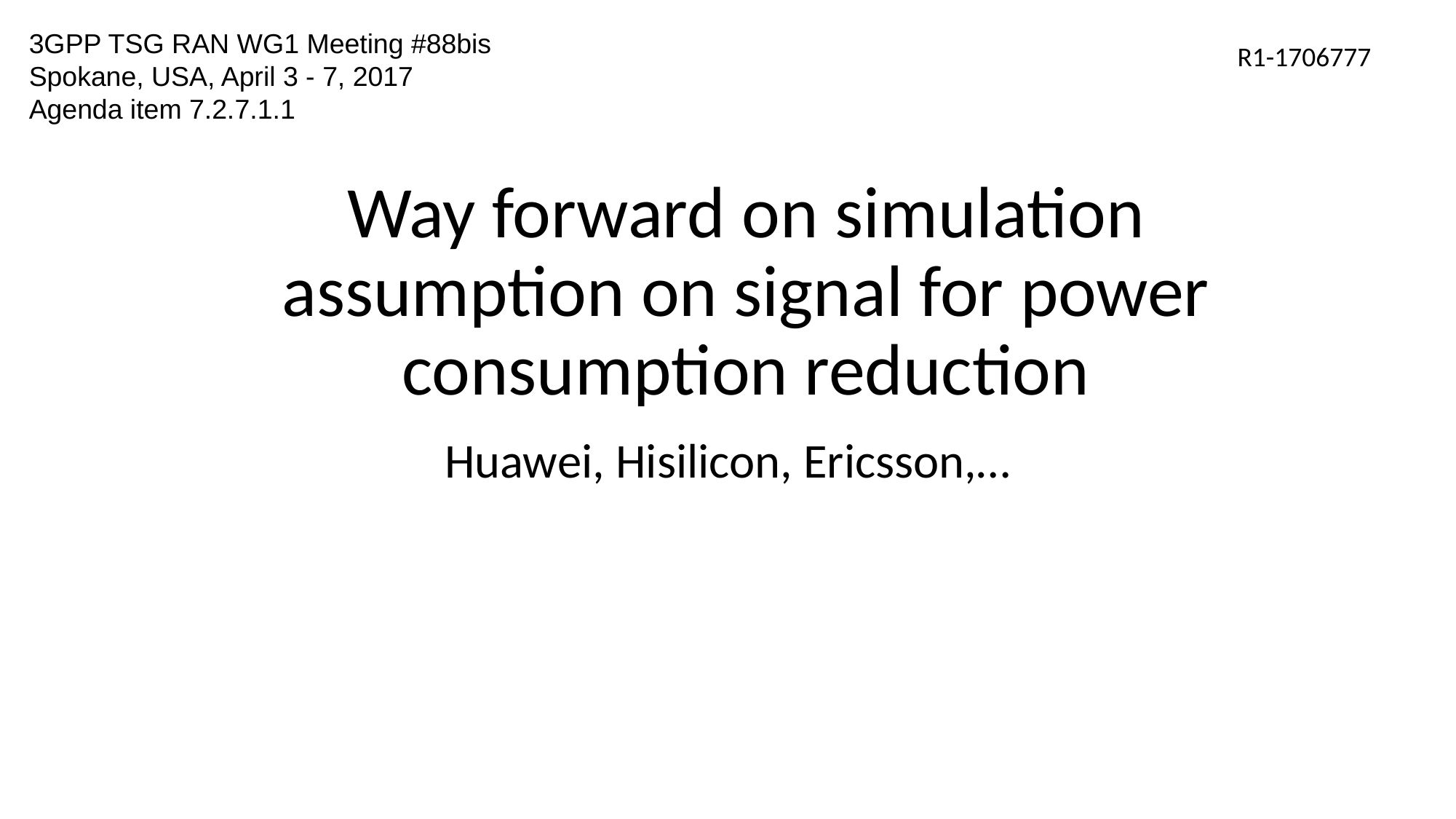

3GPP TSG RAN WG1 Meeting #88bis
Spokane, USA, April 3 - 7, 2017
Agenda item 7.2.7.1.1
R1-1706777
# Way forward on simulation assumption on signal for power consumption reduction
Huawei, Hisilicon, Ericsson,…